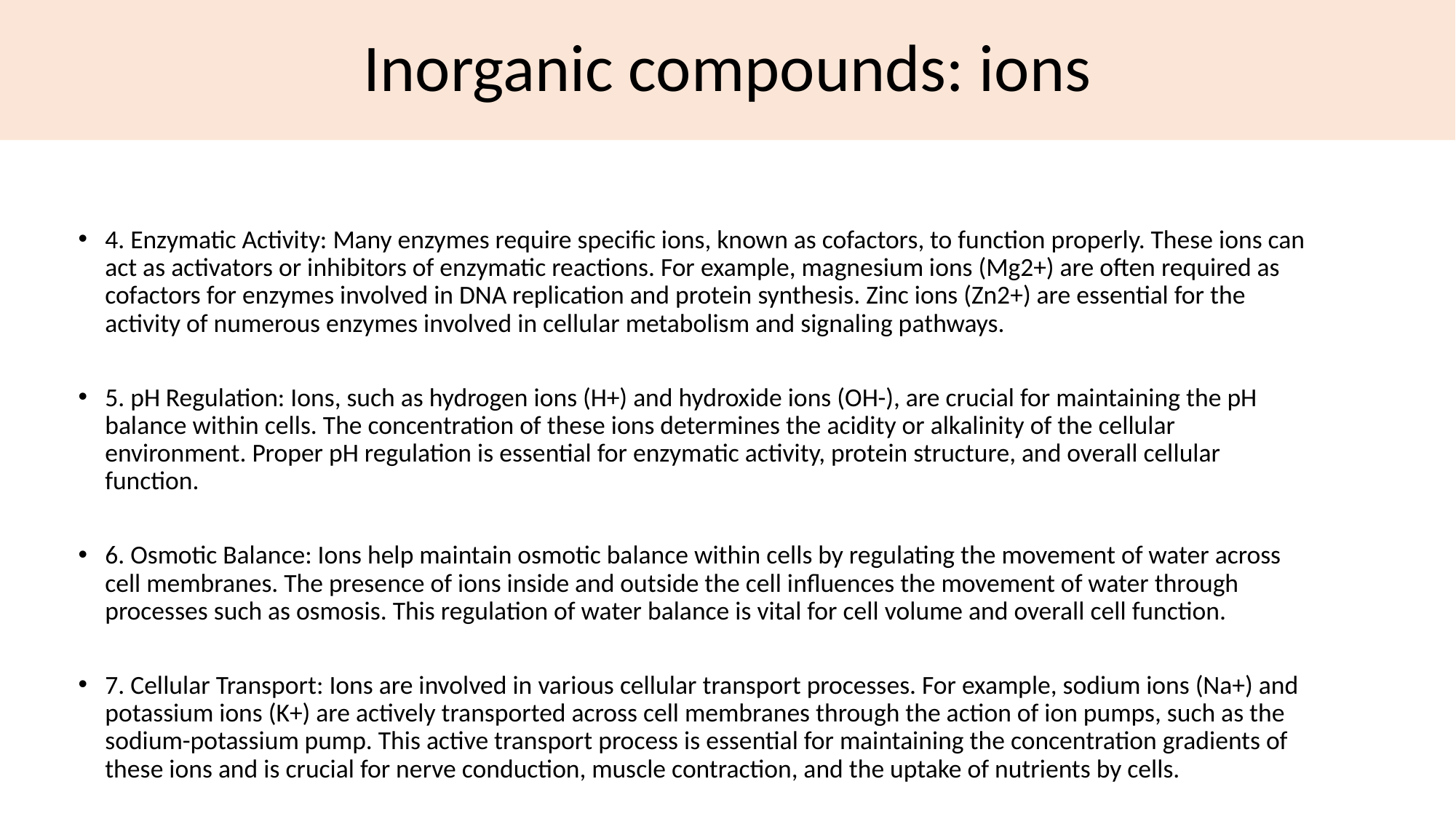

Inorganic compounds: ions

4. Enzymatic Activity: Many enzymes require specific ions, known as cofactors, to function properly. These ions can act as activators or inhibitors of enzymatic reactions. For example, magnesium ions (Mg2+) are often required as cofactors for enzymes involved in DNA replication and protein synthesis. Zinc ions (Zn2+) are essential for the activity of numerous enzymes involved in cellular metabolism and signaling pathways.

5. pH Regulation: Ions, such as hydrogen ions (H+) and hydroxide ions (OH-), are crucial for maintaining the pH balance within cells. The concentration of these ions determines the acidity or alkalinity of the cellular environment. Proper pH regulation is essential for enzymatic activity, protein structure, and overall cellular function.

6. Osmotic Balance: Ions help maintain osmotic balance within cells by regulating the movement of water across cell membranes. The presence of ions inside and outside the cell influences the movement of water through processes such as osmosis. This regulation of water balance is vital for cell volume and overall cell function.

7. Cellular Transport: Ions are involved in various cellular transport processes. For example, sodium ions (Na+) and potassium ions (K+) are actively transported across cell membranes through the action of ion pumps, such as the sodium-potassium pump. This active transport process is essential for maintaining the concentration gradients of these ions and is crucial for nerve conduction, muscle contraction, and the uptake of nutrients by cells.